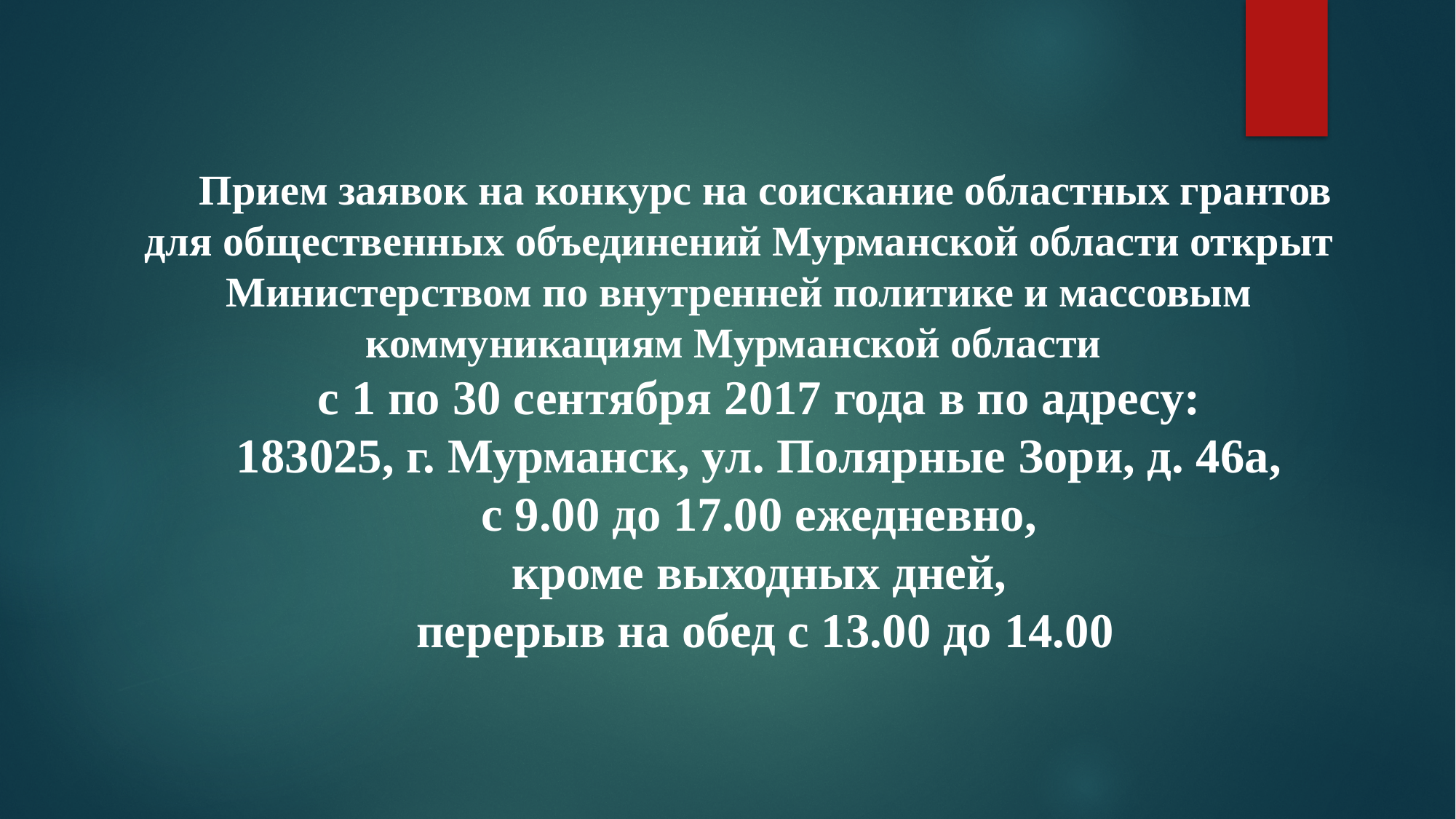

Прием заявок на конкурс на соискание областных грантов для общественных объединений Мурманской области открыт Министерством по внутренней политике и массовым коммуникациям Мурманской области
с 1 по 30 сентября 2017 года в по адресу:
183025, г. Мурманск, ул. Полярные Зори, д. 46а,
с 9.00 до 17.00 ежедневно,
кроме выходных дней,
перерыв на обед с 13.00 до 14.00